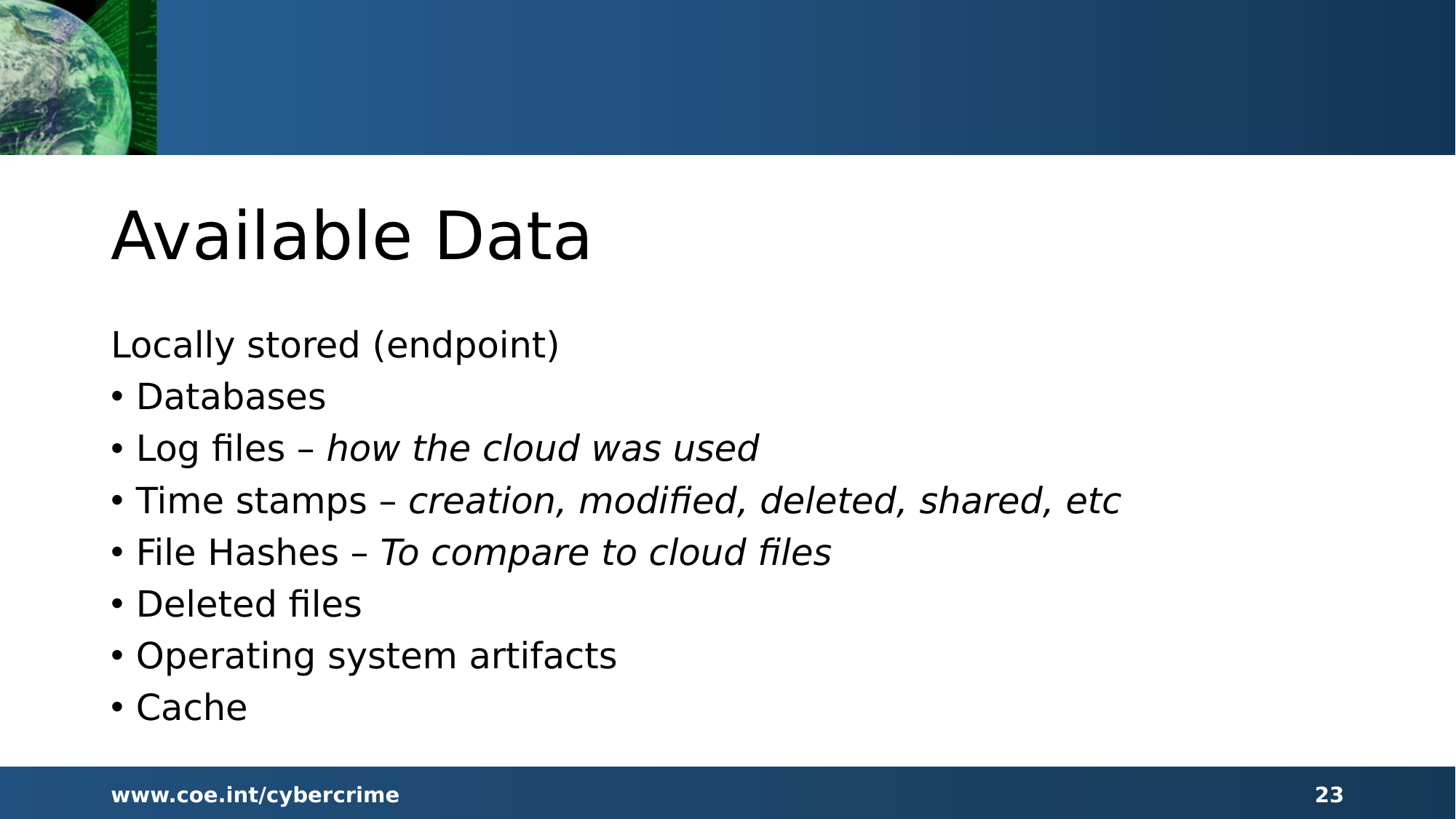

# Available Data
Locally stored (endpoint)
Databases
Log files – how the cloud was used
Time stamps – creation, modified, deleted, shared, etc
File Hashes – To compare to cloud files
Deleted files
Operating system artifacts
Cache

www.coe.int/cybercrime
23